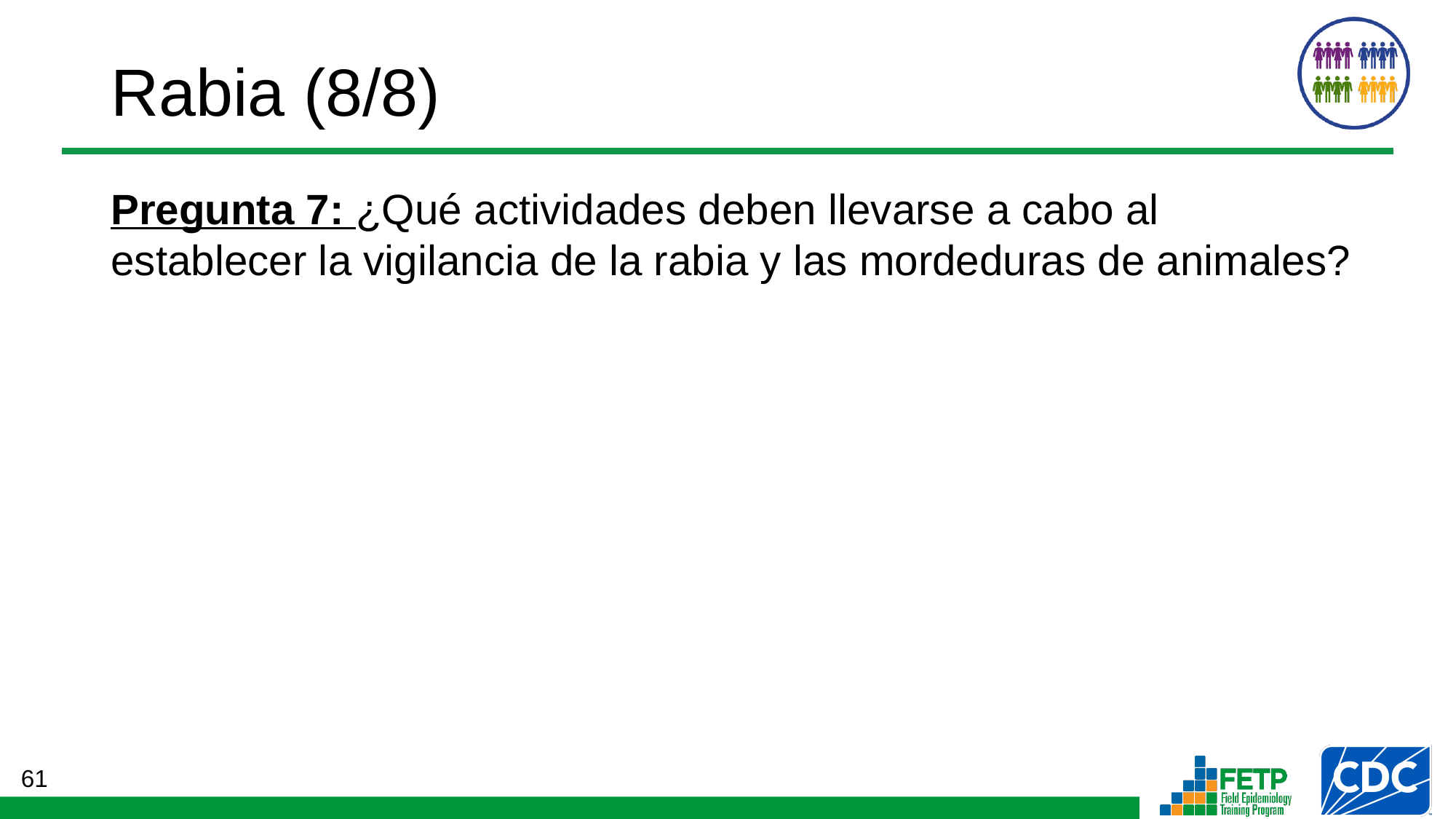

# Rabia (8/8)
Pregunta 7: ¿Qué actividades deben llevarse a cabo al establecer la vigilancia de la rabia y las mordeduras de animales?